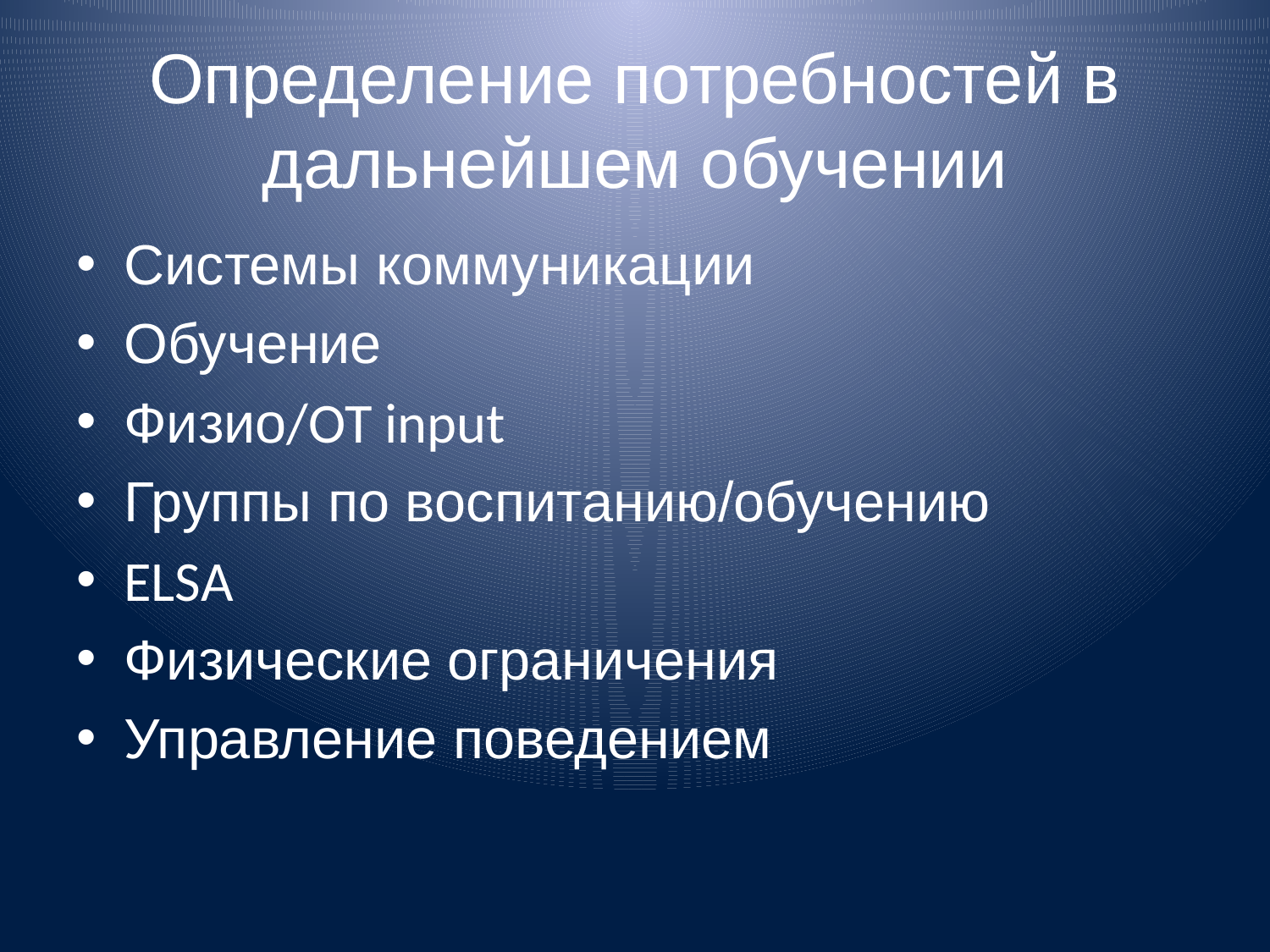

# Определение потребностей в дальнейшем обучении
Системы коммуникации
Обучение
Физио/OT input
Группы по воспитанию/обучению
ELSA
Физические ограничения
Управление поведением